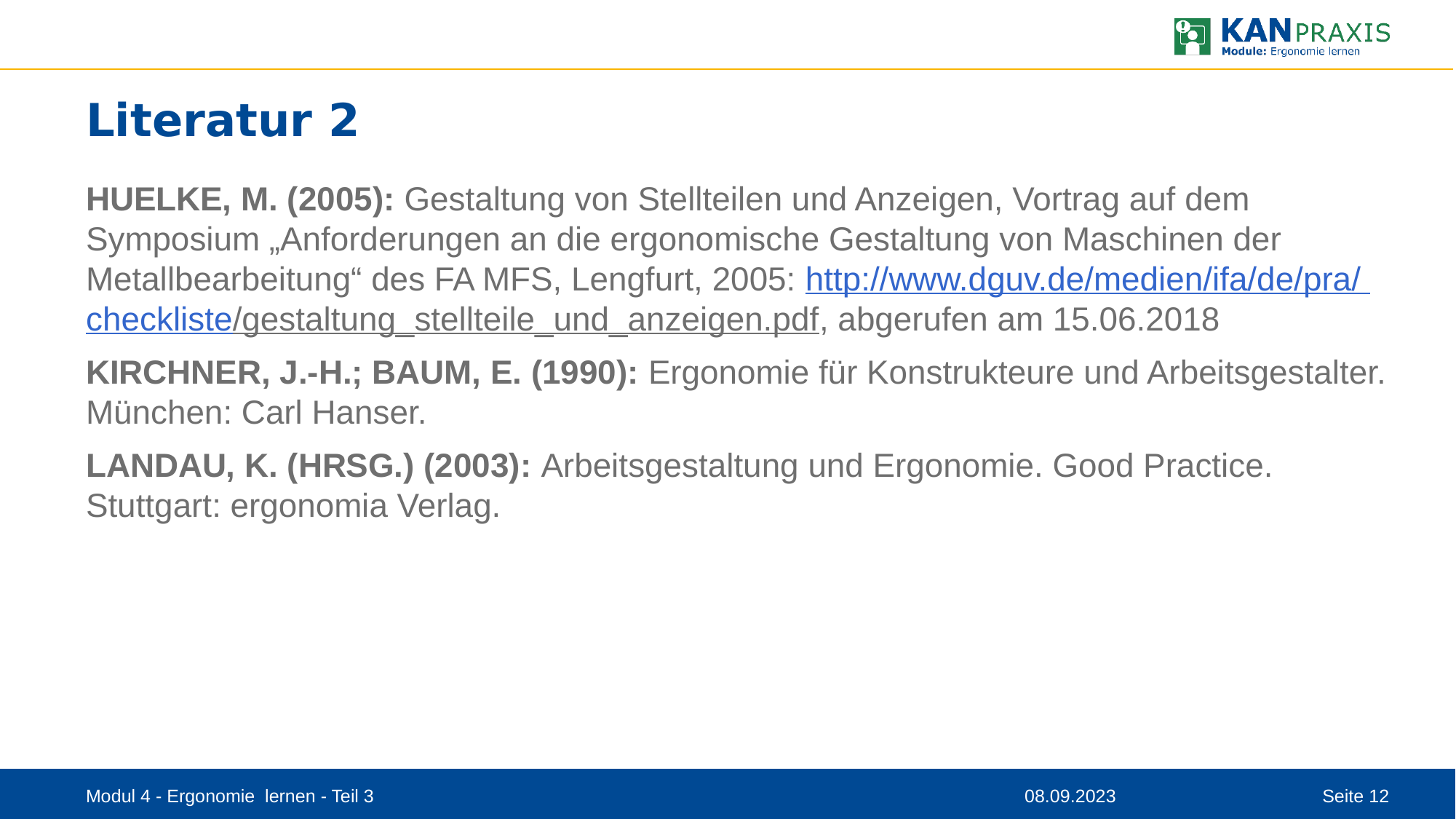

# Literatur 2
HUELKE, M. (2005): Gestaltung von Stellteilen und Anzeigen, Vortrag auf dem Symposium „Anforderungen an die ergonomische Gestaltung von Maschinen der Metallbearbeitung“ des FA MFS, Lengfurt, 2005: http://www.dguv.de/medien/ifa/de/pra/ checkliste/gestaltung_stellteile_und_anzeigen.pdf, abgerufen am 15.06.2018
KIRCHNER, J.-H.; BAUM, E. (1990): Ergonomie für Konstrukteure und Arbeitsgestalter. München: Carl Hanser.
LANDAU, K. (HRSG.) (2003): Arbeitsgestaltung und Ergonomie. Good Practice. Stuttgart: ergonomia Verlag.

Modul 4 - Ergonomie  lernen - Teil 3
08.09.2023
Seite 12